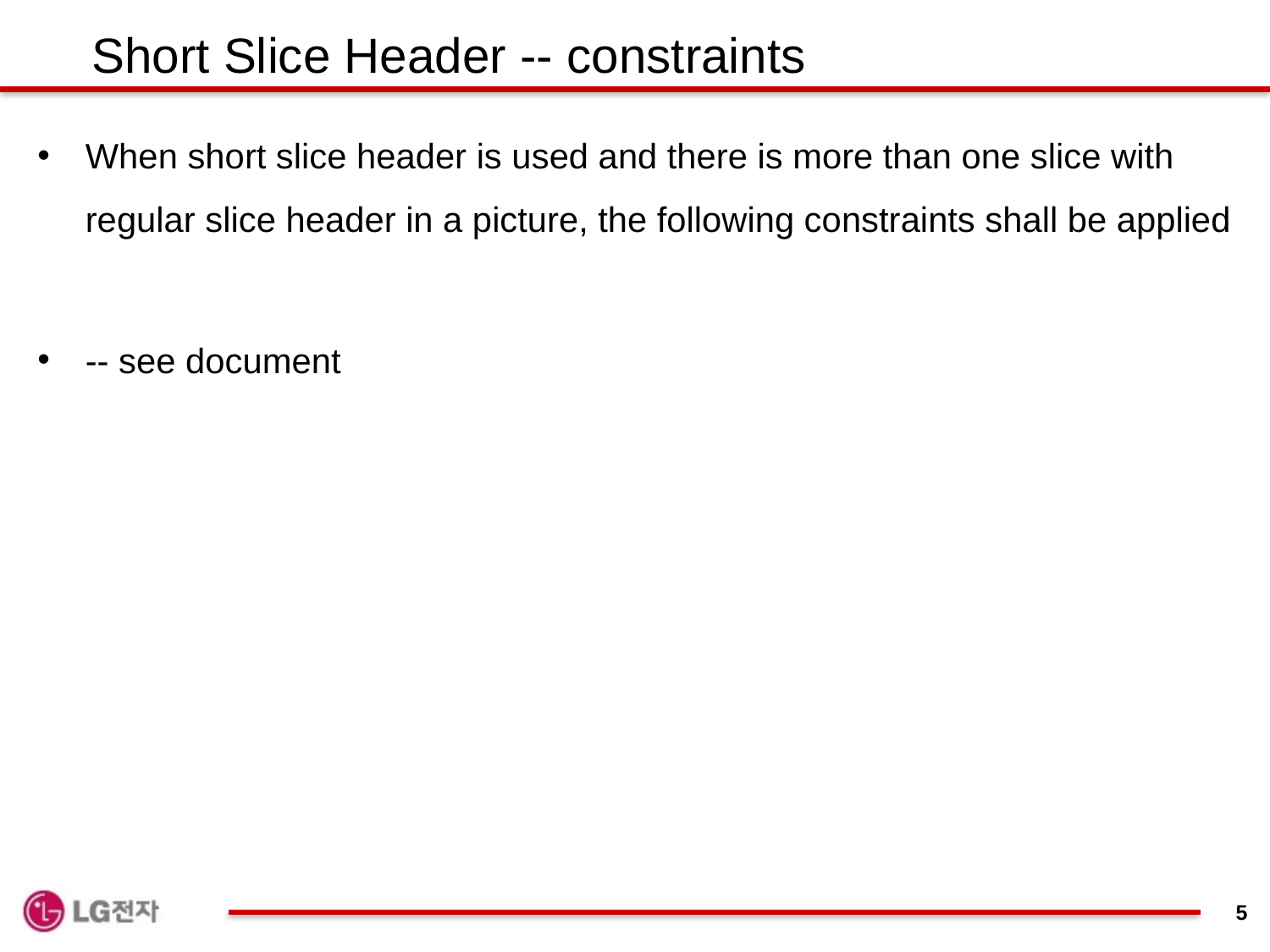

# Short Slice Header -- constraints
When short slice header is used and there is more than one slice with regular slice header in a picture, the following constraints shall be applied

-- see document
5